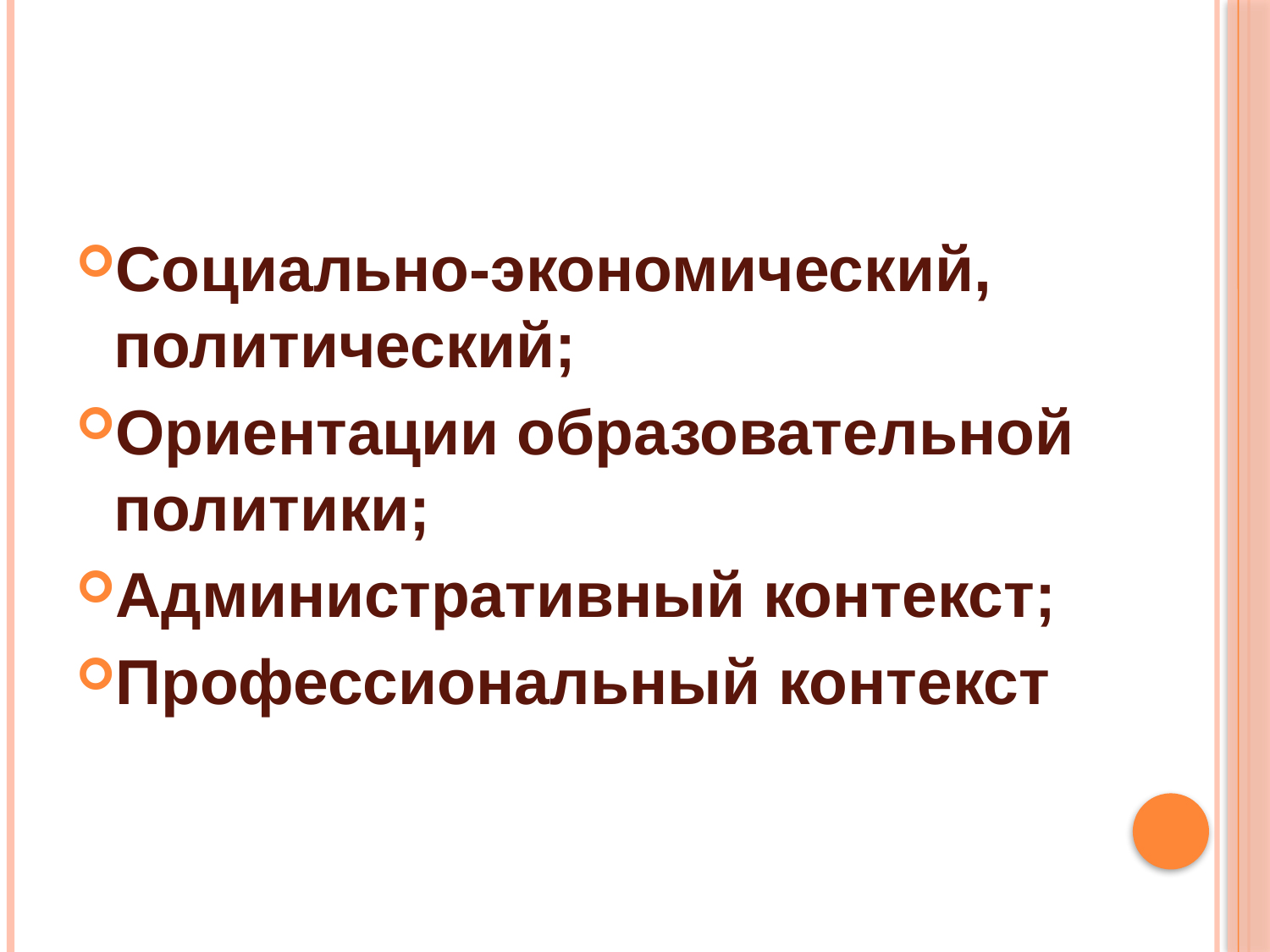

#
Социально-экономический, политический;
Ориентации образовательной политики;
Административный контекст;
Профессиональный контекст